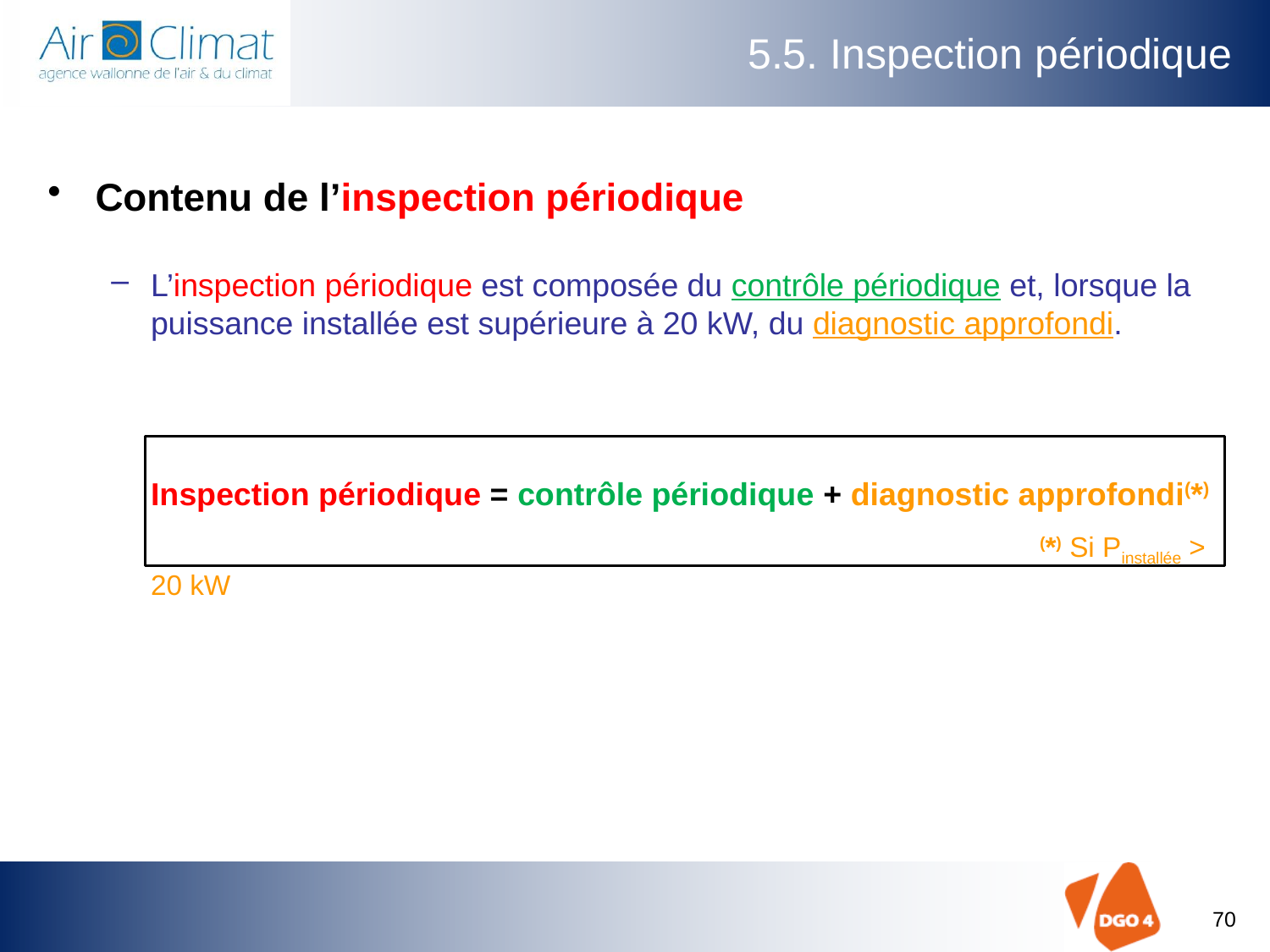

# 5.5. Inspection périodique
Contenu de l’inspection périodique

L’inspection périodique est composée du contrôle périodique et, lorsque la puissance installée est supérieure à 20 kW, du diagnostic approfondi.

	Inspection périodique = contrôle périodique + diagnostic approfondi(*)

								(*) Si Pinstallée > 20 kW

70